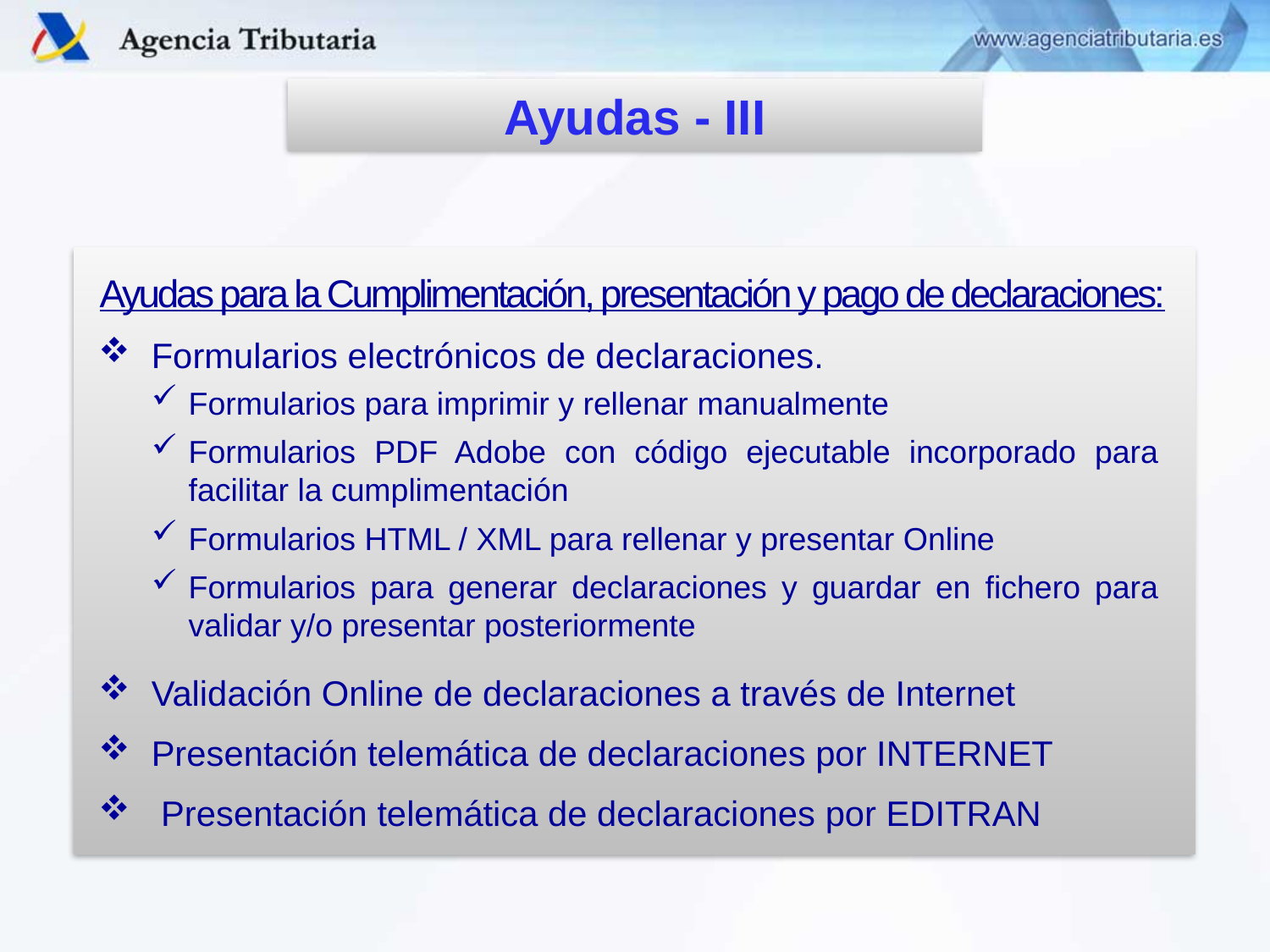

Ayudas - III

Ayudas para la Cumplimentación, presentación y pago de declaraciones:
Formularios electrónicos de declaraciones.
Formularios para imprimir y rellenar manualmente
Formularios PDF Adobe con código ejecutable incorporado para facilitar la cumplimentación
Formularios HTML / XML para rellenar y presentar Online
Formularios para generar declaraciones y guardar en fichero para validar y/o presentar posteriormente

Validación Online de declaraciones a través de Internet
Presentación telemática de declaraciones por INTERNET
 Presentación telemática de declaraciones por EDITRAN